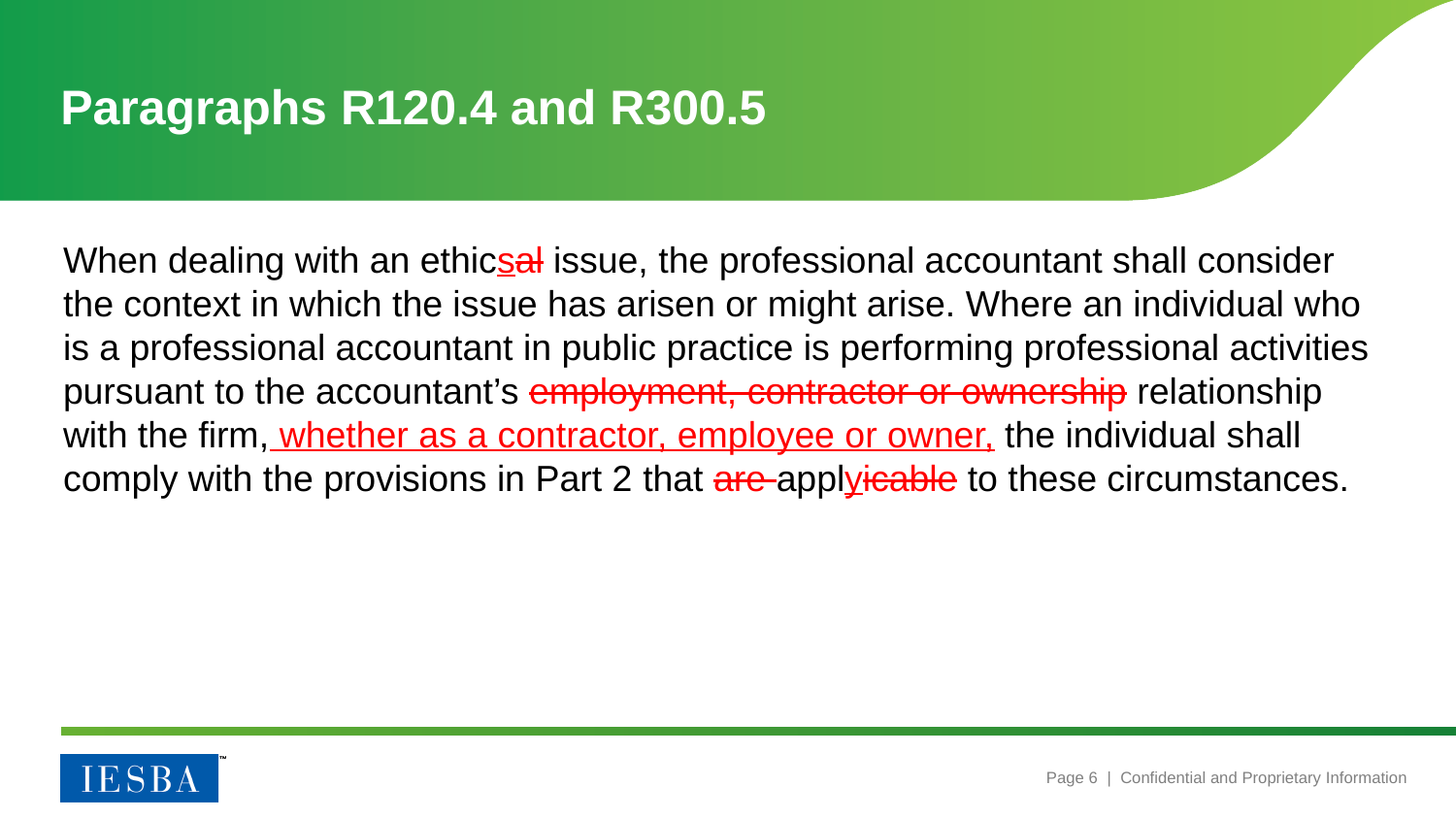

# Paragraphs R120.4 and R300.5
When dealing with an ethicsal issue, the professional accountant shall consider the context in which the issue has arisen or might arise. Where an individual who is a professional accountant in public practice is performing professional activities pursuant to the accountant’s employment, contractor or ownership relationship with the firm, whether as a contractor, employee or owner, the individual shall comply with the provisions in Part 2 that are applyicable to these circumstances.